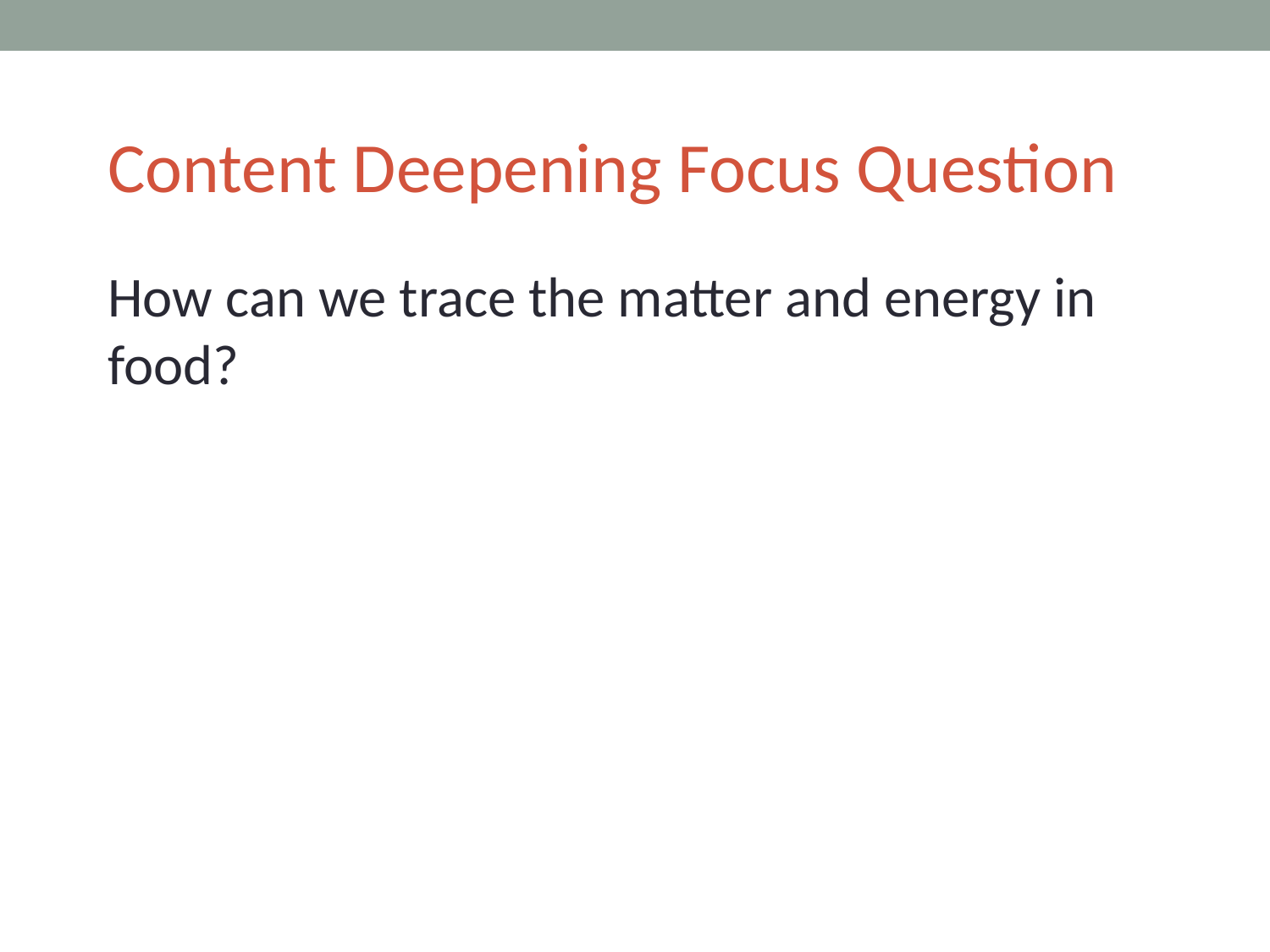

Content Deepening Focus Question
How can we trace the matter and energy in food?